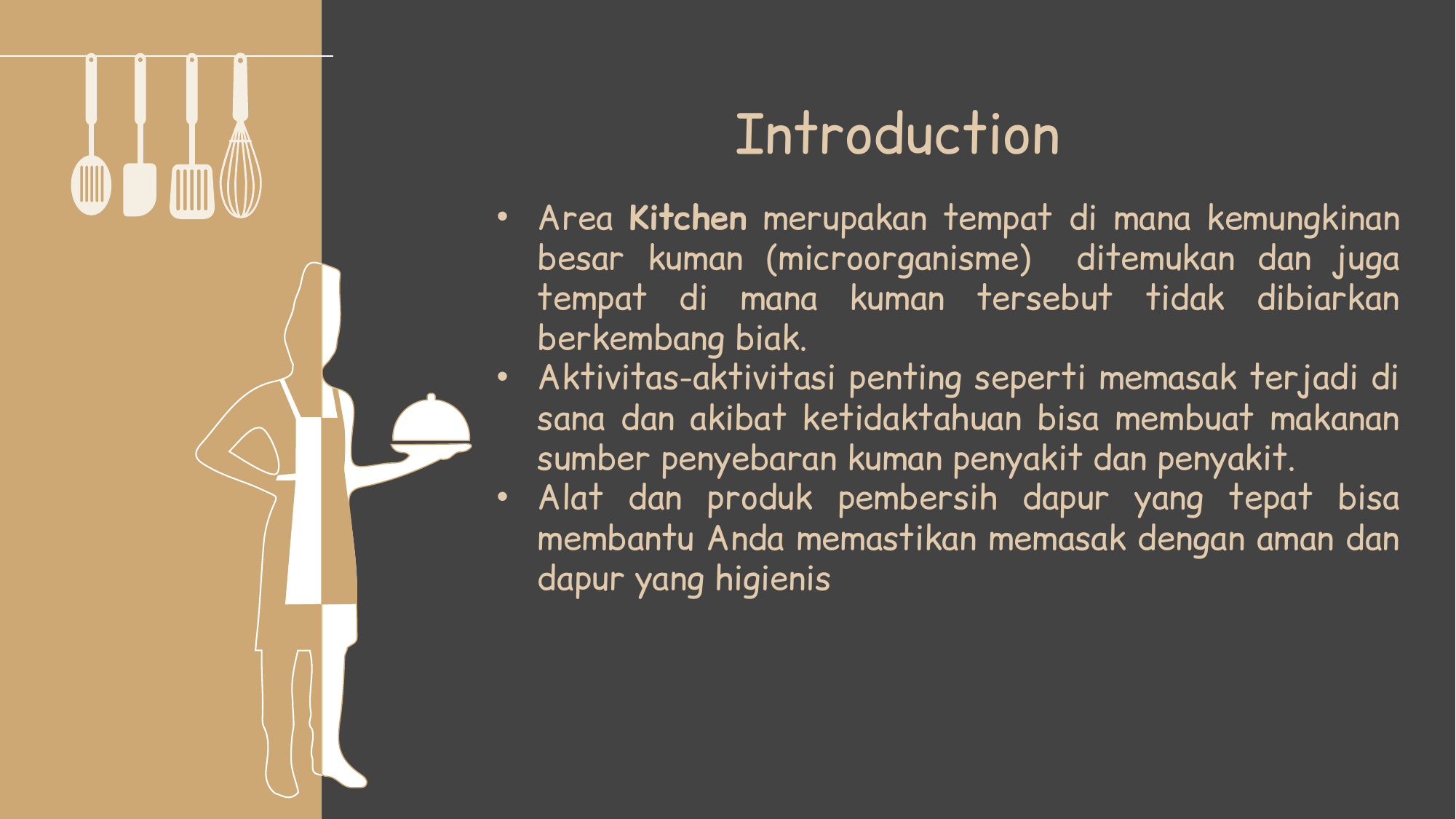

Introduction
Area Kitchen merupakan tempat di mana kemungkinan besar kuman (microorganisme)  ditemukan dan juga tempat di mana kuman tersebut tidak dibiarkan berkembang biak.
Aktivitas-aktivitasi penting seperti memasak terjadi di sana dan akibat ketidaktahuan bisa membuat makanan sumber penyebaran kuman penyakit dan penyakit.
Alat dan produk pembersih dapur yang tepat bisa membantu Anda memastikan memasak dengan aman dan dapur yang higienis